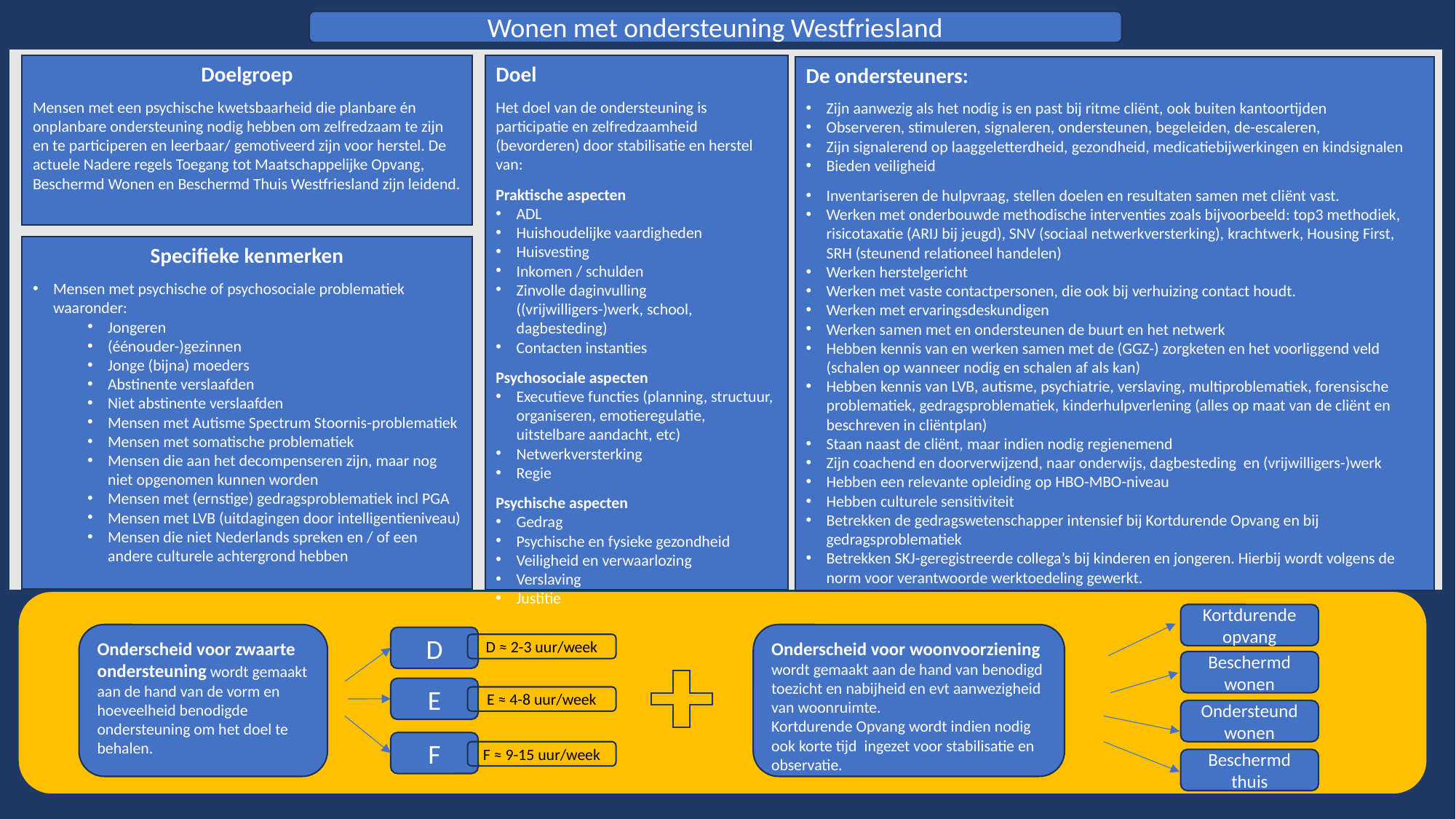

Wonen met ondersteuning Westfriesland

Doelgroep

Mensen met een psychische kwetsbaarheid die planbare én onplanbare ondersteuning nodig hebben om zelfredzaam te zijn en te participeren en leerbaar/ gemotiveerd zijn voor herstel. De actuele Nadere regels Toegang tot Maatschappelijke Opvang, Beschermd Wonen en Beschermd Thuis Westfriesland zijn leidend.

Doel

Het doel van de ondersteuning is participatie en zelfredzaamheid (bevorderen) door stabilisatie en herstel van:

Praktische aspecten
ADL
Huishoudelijke vaardigheden
Huisvesting
Inkomen / schulden
Zinvolle daginvulling ((vrijwilligers-)werk, school, dagbesteding)
Contacten instanties

Psychosociale aspecten
Executieve functies (planning, structuur, organiseren, emotieregulatie, uitstelbare aandacht, etc)
Netwerkversterking
Regie

Psychische aspecten
Gedrag
Psychische en fysieke gezondheid
Veiligheid en verwaarlozing
Verslaving
Justitie

De ondersteuners:

Zijn aanwezig als het nodig is en past bij ritme cliënt, ook buiten kantoortijden
Observeren, stimuleren, signaleren, ondersteunen, begeleiden, de-escaleren,
Zijn signalerend op laaggeletterdheid, gezondheid, medicatiebijwerkingen en kindsignalen
Bieden veiligheid

Inventariseren de hulpvraag, stellen doelen en resultaten samen met cliënt vast.
Werken met onderbouwde methodische interventies zoals bijvoorbeeld: top3 methodiek, risicotaxatie (ARIJ bij jeugd), SNV (sociaal netwerkversterking), krachtwerk, Housing First, SRH (steunend relationeel handelen)
Werken herstelgericht
Werken met vaste contactpersonen, die ook bij verhuizing contact houdt.
Werken met ervaringsdeskundigen
Werken samen met en ondersteunen de buurt en het netwerk
Hebben kennis van en werken samen met de (GGZ-) zorgketen en het voorliggend veld (schalen op wanneer nodig en schalen af als kan)
Hebben kennis van LVB, autisme, psychiatrie, verslaving, multiproblematiek, forensische problematiek, gedragsproblematiek, kinderhulpverlening (alles op maat van de cliënt en beschreven in cliëntplan)
Staan naast de cliënt, maar indien nodig regienemend
Zijn coachend en doorverwijzend, naar onderwijs, dagbesteding  en (vrijwilligers-)werk
Hebben een relevante opleiding op HBO-MBO-niveau
Hebben culturele sensitiviteit
Betrekken de gedragswetenschapper intensief bij Kortdurende Opvang en bij gedragsproblematiek
Betrekken SKJ-geregistreerde collega’s bij kinderen en jongeren. Hierbij wordt volgens de norm voor verantwoorde werktoedeling gewerkt.

Specifieke kenmerken

Mensen met psychische of psychosociale problematiek waaronder:
Jongeren
(éénouder-)gezinnen
Jonge (bijna) moeders
Abstinente verslaafden
Niet abstinente verslaafden
Mensen met Autisme Spectrum Stoornis-problematiek
Mensen met somatische problematiek
Mensen die aan het decompenseren zijn, maar nog niet opgenomen kunnen worden
Mensen met (ernstige) gedragsproblematiek incl PGA
Mensen met LVB (uitdagingen door intelligentieniveau)
Mensen die niet Nederlands spreken en / of een andere culturele achtergrond hebben

Kortdurende opvang
Beschermd wonen
Ondersteund wonen
Beschermd thuis
Onderscheid voor woonvoorziening wordt gemaakt aan de hand van benodigd toezicht en nabijheid en evt aanwezigheid van woonruimte.
Kortdurende Opvang wordt indien nodig ook korte tijd  ingezet voor stabilisatie en observatie.

Onderscheid voor zwaarte ondersteuning wordt gemaakt aan de hand van de vorm en hoeveelheid benodigde ondersteuning om het doel te behalen.
D
E
F
D ≈ 2-3 uur/week

E ≈ 4-8 uur/week
F ≈ 9-15 uur/week